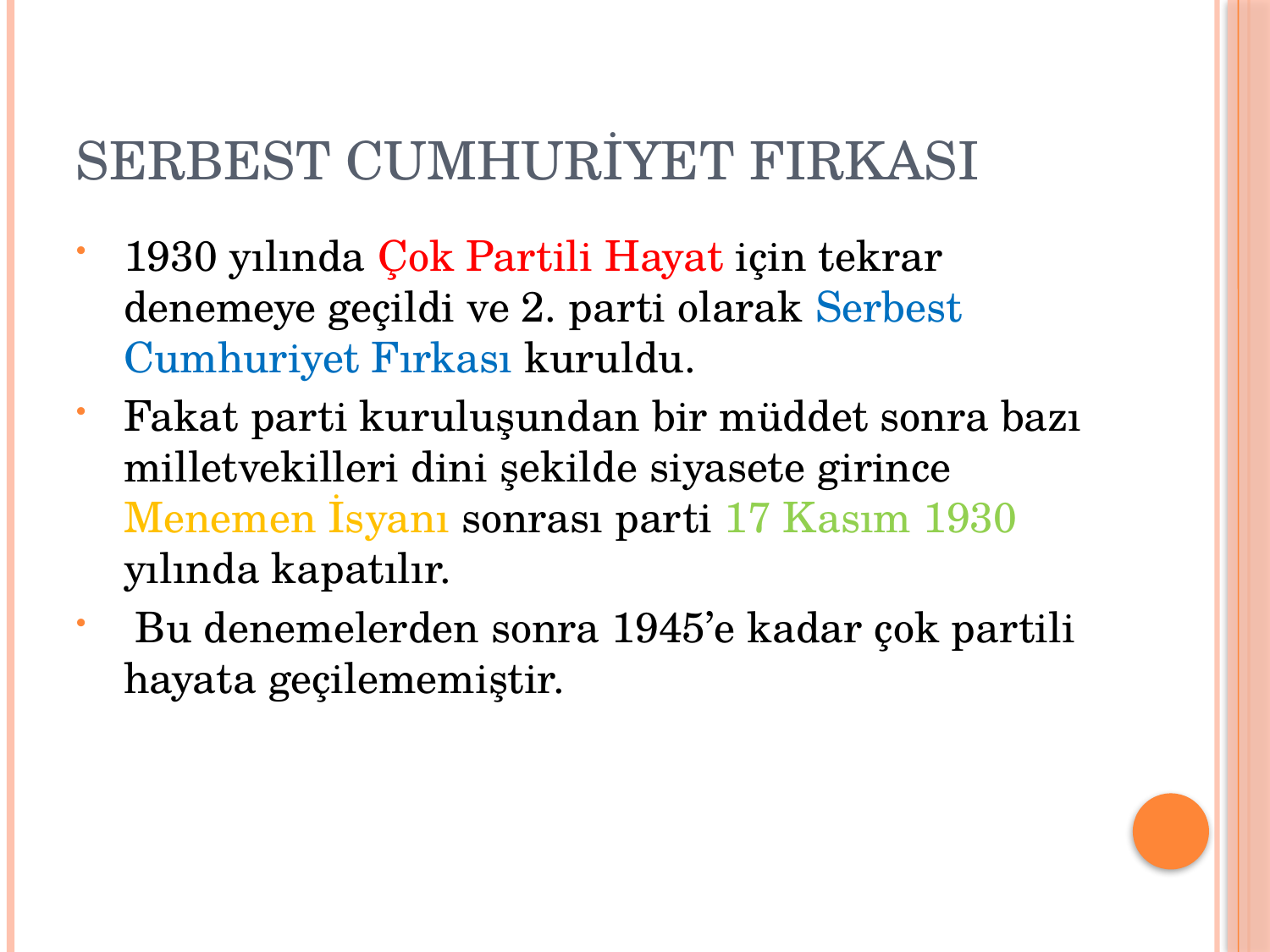

# Serbest Cumhuriyet Fırkası
1930 yılında Çok Partili Hayat için tekrar denemeye geçildi ve 2. parti olarak Serbest Cumhuriyet Fırkası kuruldu.
Fakat parti kuruluşundan bir müddet sonra bazı milletvekilleri dini şekilde siyasete girince Menemen İsyanı sonrası parti 17 Kasım 1930 yılında kapatılır.
 Bu denemelerden sonra 1945’e kadar çok partili hayata geçilememiştir.